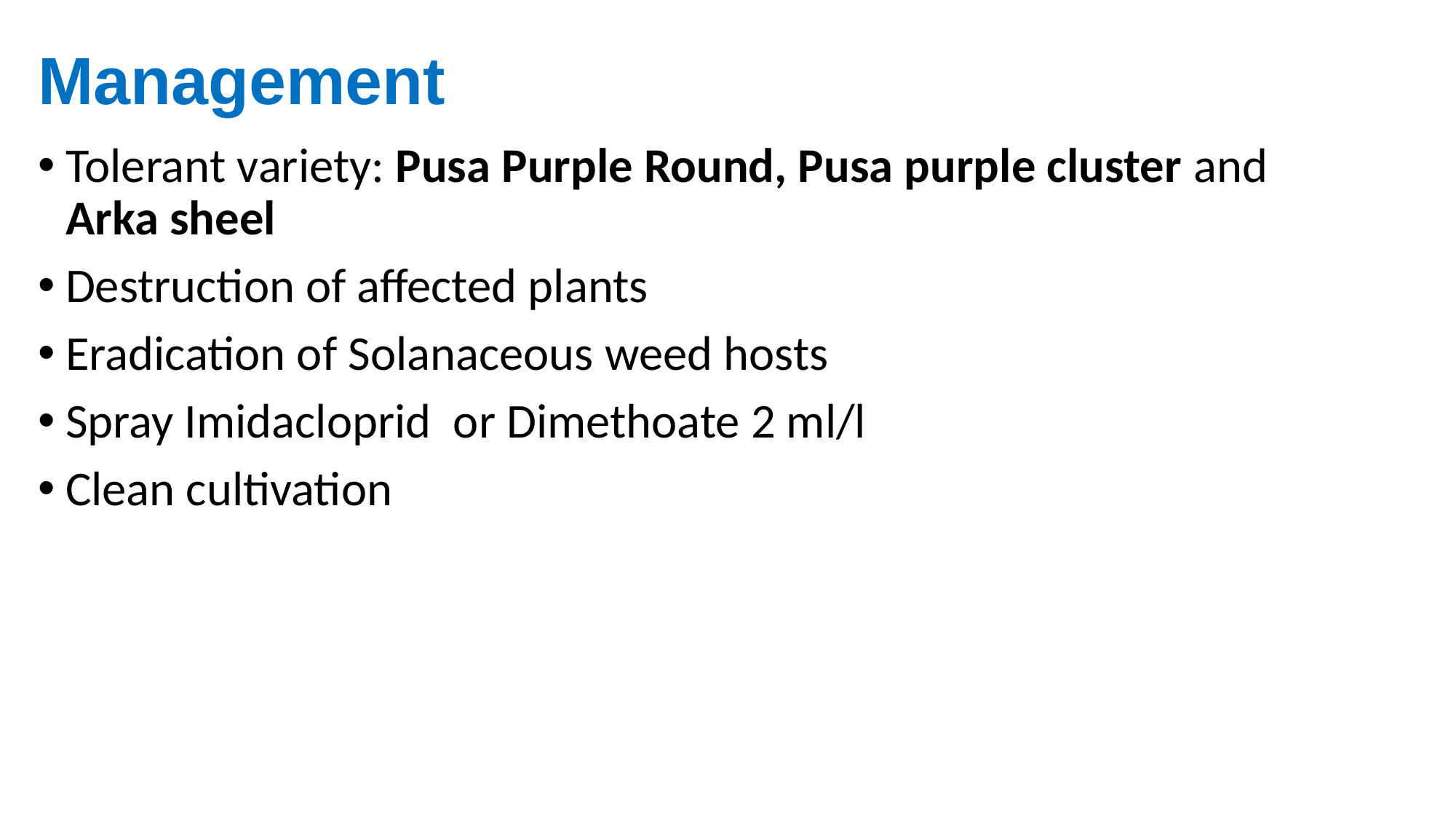

# Management
Tolerant variety: Pusa Purple Round, Pusa purple cluster and Arka sheel
Destruction of affected plants
Eradication of Solanaceous weed hosts
Spray Imidacloprid  or Dimethoate 2 ml/l
Clean cultivation